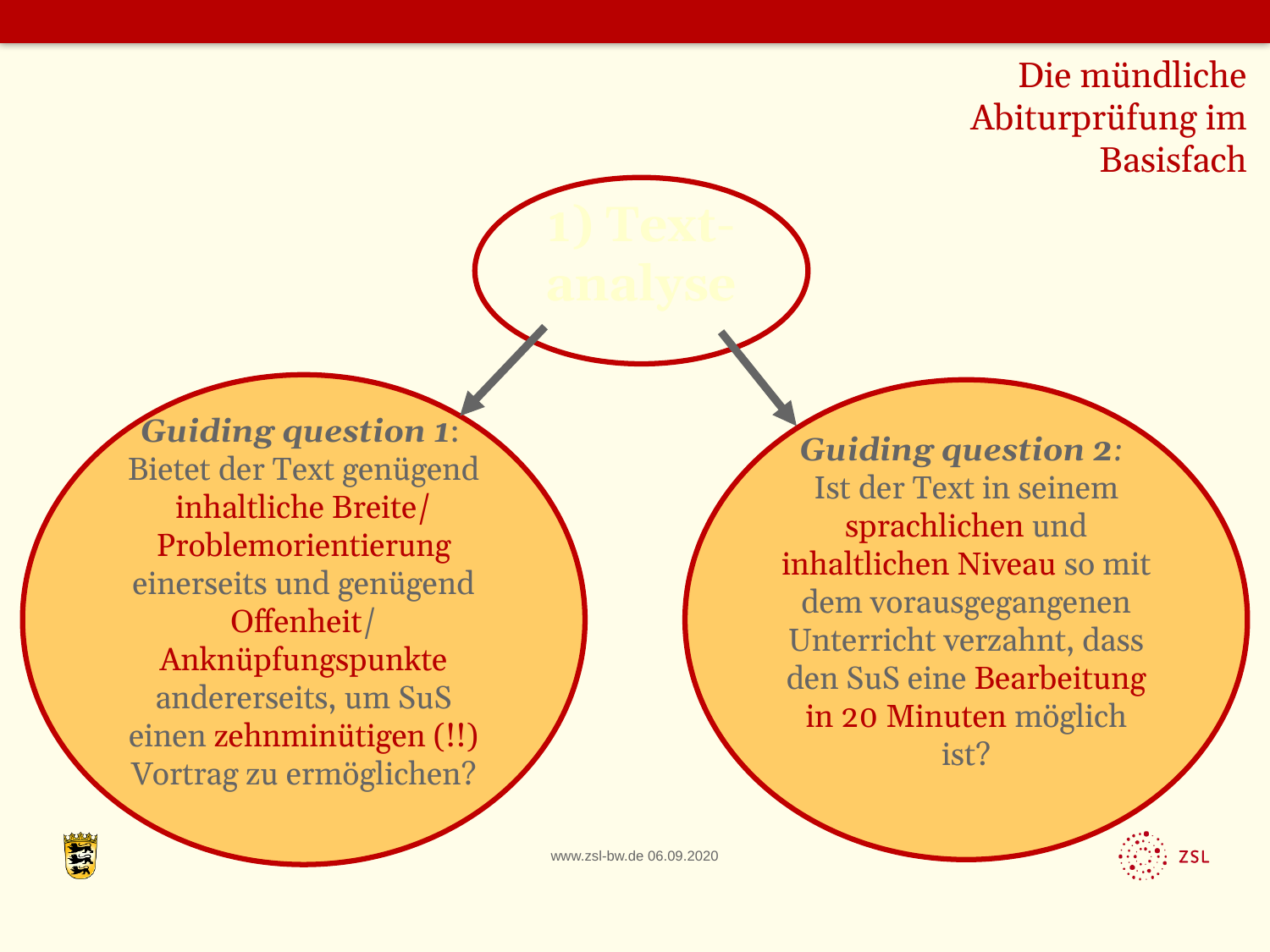

Die mündliche Abiturprüfung im Basisfach
1) Text-analyse

Guiding question 1:
Bietet der Text genügend inhaltliche Breite/ Problemorientierung einerseits und genügend Offenheit/ Anknüpfungspunkte andererseits, um SuS einen zehnminütigen (!!) Vortrag zu ermöglichen?

Guiding question 2:
Ist der Text in seinem sprachlichen und inhaltlichen Niveau so mit dem vorausgegangenen Unterricht verzahnt, dass den SuS eine Bearbeitung in 20 Minuten möglich ist?